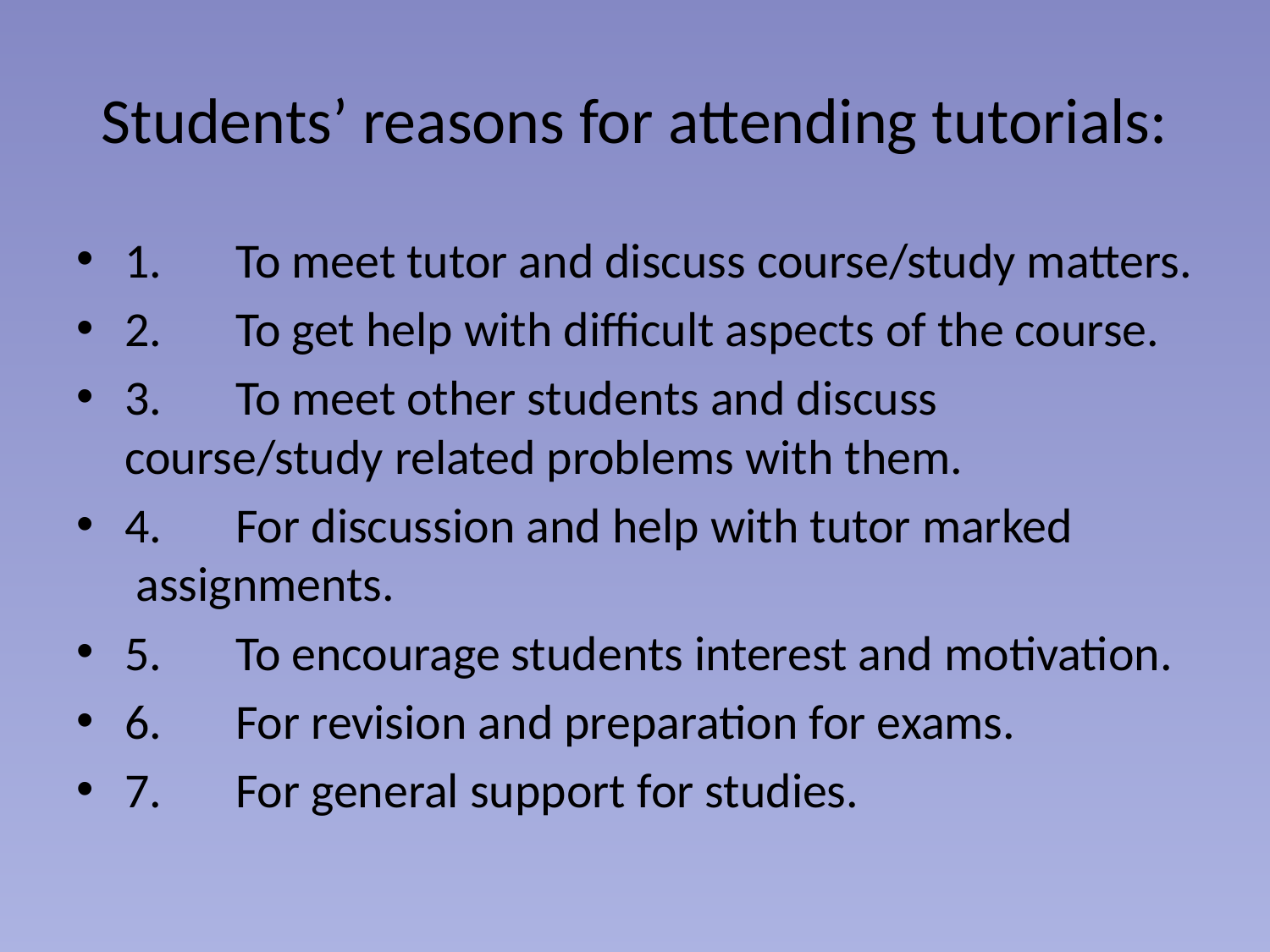

# Students’ reasons for attending tutorials:
1.	To meet tutor and discuss course/study matters.
2.	To get help with difficult aspects of the course.
3.	To meet other students and discuss course/study related problems with them.
4.	For discussion and help with tutor marked            assignments.
5.	To encourage students interest and motivation.
6.	For revision and preparation for exams.
7.	For general support for studies.